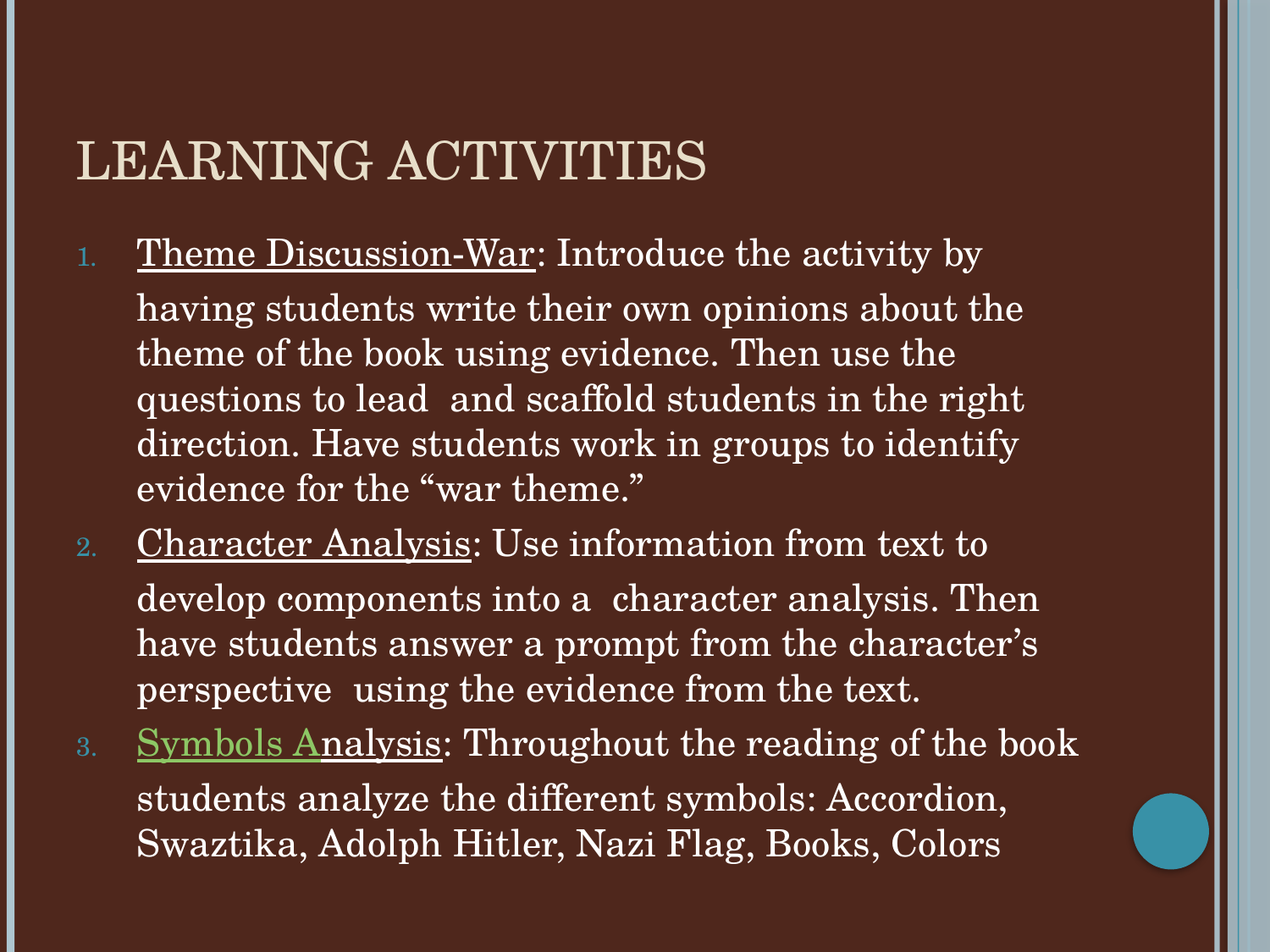

# Learning Activities
Theme Discussion-War: Introduce the activity by having students write their own opinions about the theme of the book using evidence. Then use the questions to lead  and scaffold students in the right direction. Have students work in groups to identify evidence for the “war theme.”
Character Analysis: Use information from text to develop components into a  character analysis. Then have students answer a prompt from the character’s perspective  using the evidence from the text.
Symbols Analysis: Throughout the reading of the book students analyze the different symbols: Accordion, Swaztika, Adolph Hitler, Nazi Flag, Books, Colors